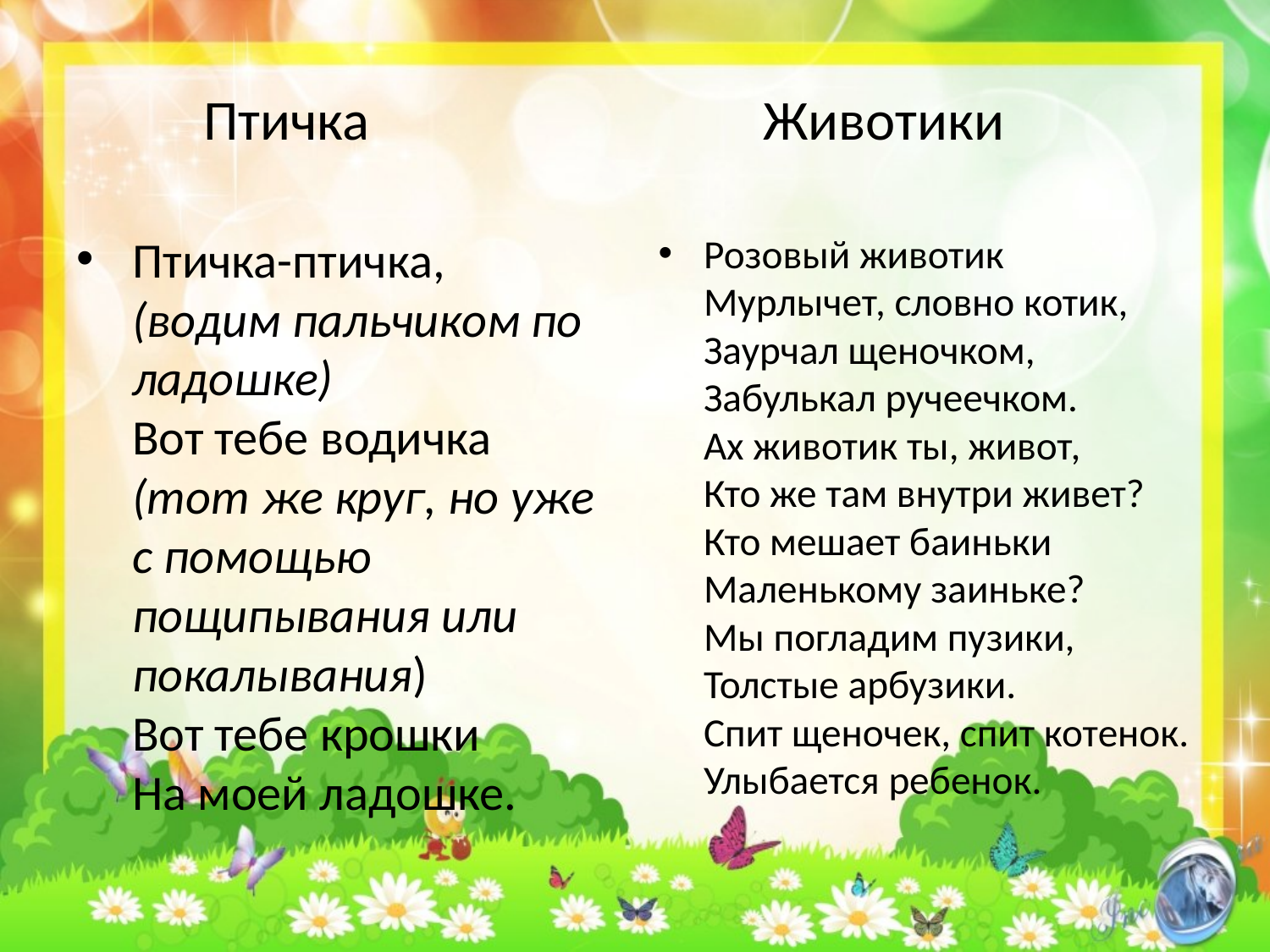

# Птичка                               Животики
Птичка-птичка,
(водим пальчиком по ладошке)
Вот тебе водичка
(тот же круг, но уже с помощью
пощипывания или покалывания)
Вот тебе крошки 
На моей ладошке.

Розовый животик
Мурлычет, словно котик,
Заурчал щеночком,
Забулькал ручеечком.
Ах животик ты, живот,
Кто же там внутри живет?
Кто мешает баиньки
Маленькому заиньке?
Мы погладим пузики,
Толстые арбузики.
Спит щеночек, спит котенок.
Улыбается ребенок.